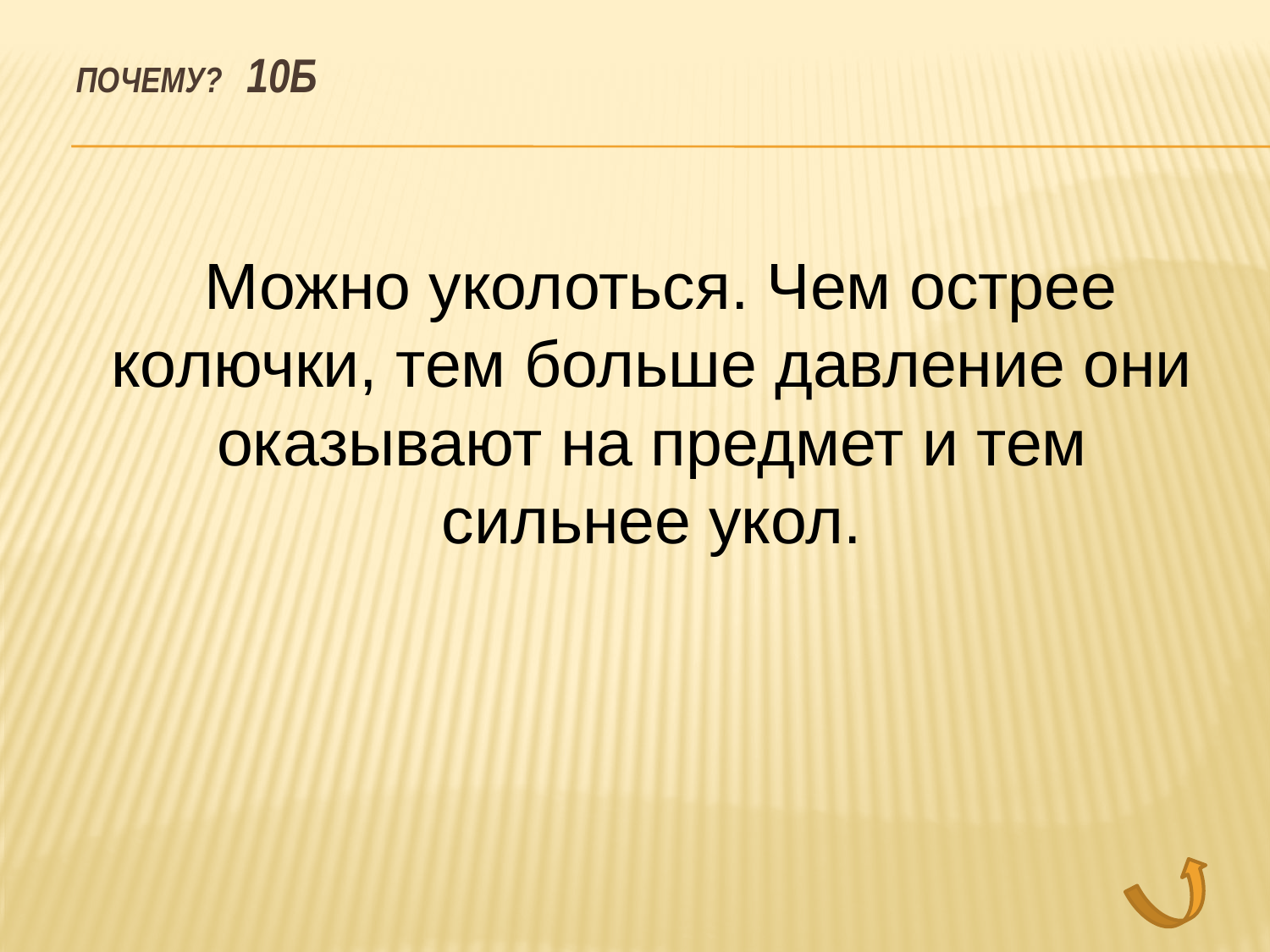

# Почему?   10б
	 Можно уколоться. Чем острее колючки, тем больше давление они оказывают на предмет и тем сильнее укол.